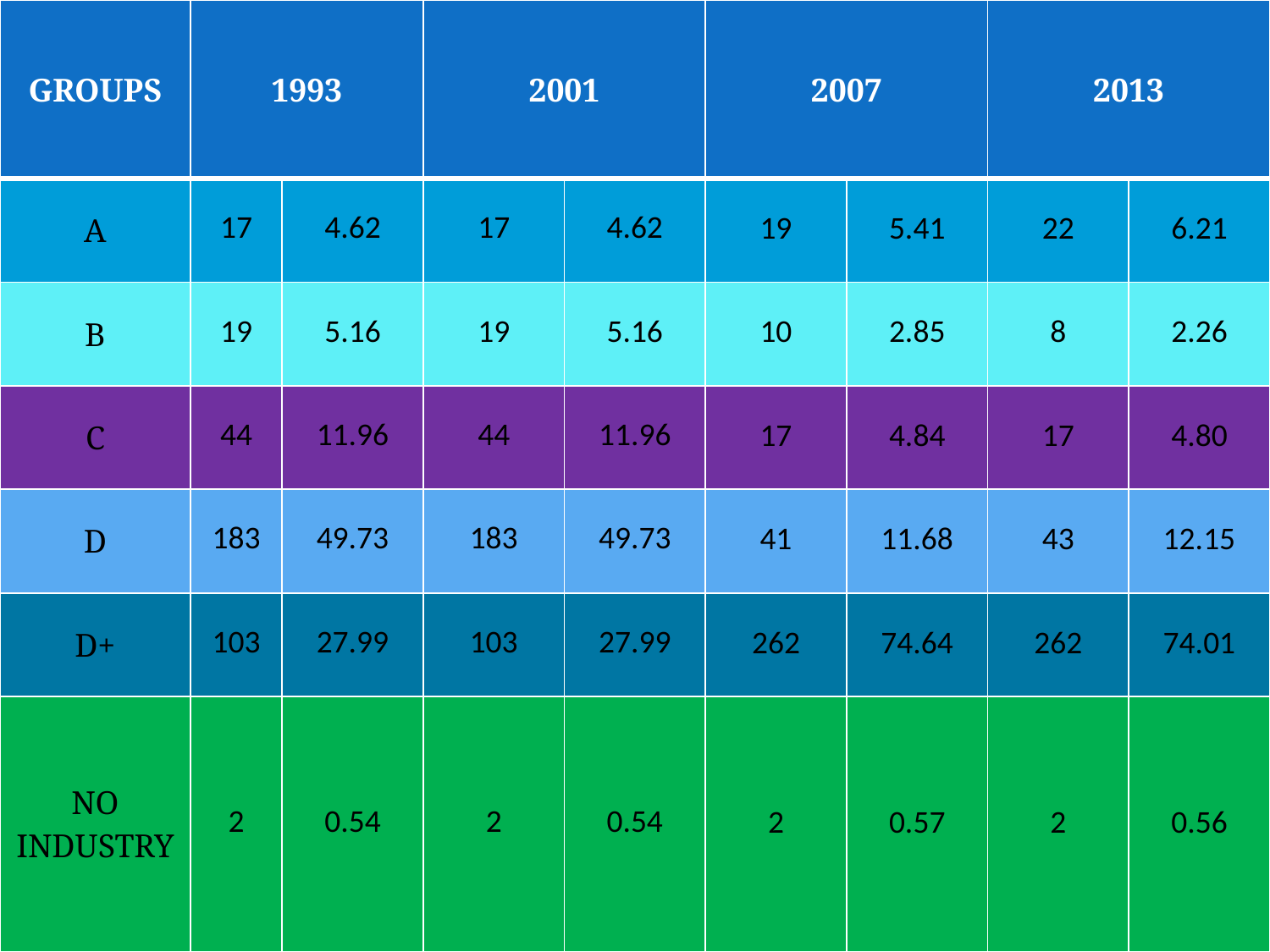

| GROUPS | 1993 |  | 2001 |  | 2007 |  | 2013 |  |
| --- | --- | --- | --- | --- | --- | --- | --- | --- |
| A | 17 | 4.62 | 17 | 4.62 | 19 | 5.41 | 22 | 6.21 |
| B | 19 | 5.16 | 19 | 5.16 | 10 | 2.85 | 8 | 2.26 |
| C | 44 | 11.96 | 44 | 11.96 | 17 | 4.84 | 17 | 4.80 |
| D | 183 | 49.73 | 183 | 49.73 | 41 | 11.68 | 43 | 12.15 |
| D+ | 103 | 27.99 | 103 | 27.99 | 262 | 74.64 | 262 | 74.01 |
| NO INDUSTRY | 2 | 0.54 | 2 | 0.54 | 2 | 0.57 | 2 | 0.56 |